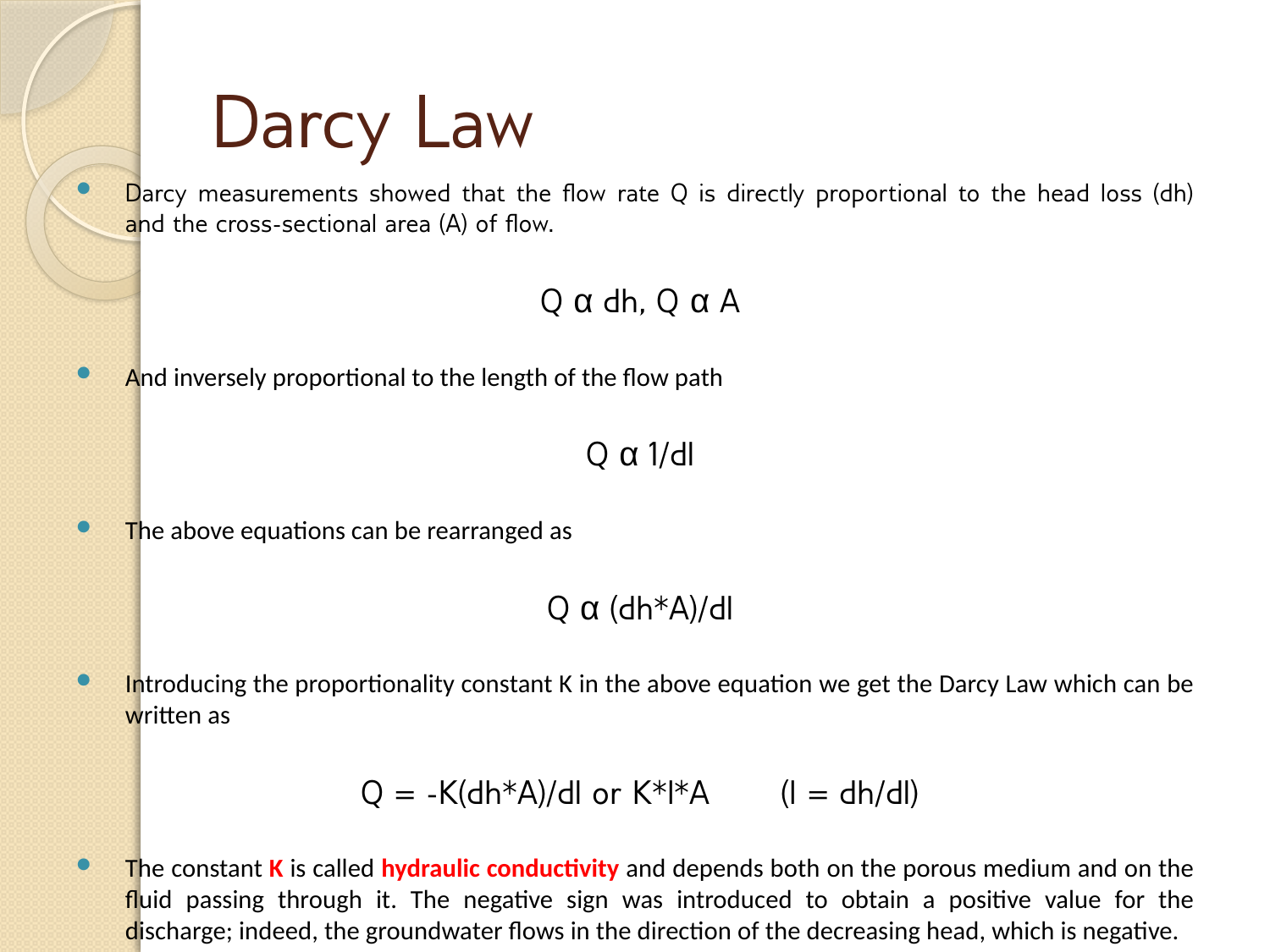

# Darcy Law
Darcy measurements showed that the flow rate Q is directly proportional to the head loss (dh) and the cross-sectional area (A) of flow.

Q α dh, Q α A

And inversely proportional to the length of the flow path

Q α 1/dl

The above equations can be rearranged as

Q α (dh*A)/dl

Introducing the proportionality constant K in the above equation we get the Darcy Law which can be written as

Q = -K(dh*A)/dl or K*I*A       (I = dh/dl)

The constant K is called hydraulic conductivity and depends both on the porous medium and on the fluid passing through it. The negative sign was introduced to obtain a positive value for the discharge; indeed, the groundwater flows in the direction of the decreasing head, which is negative.